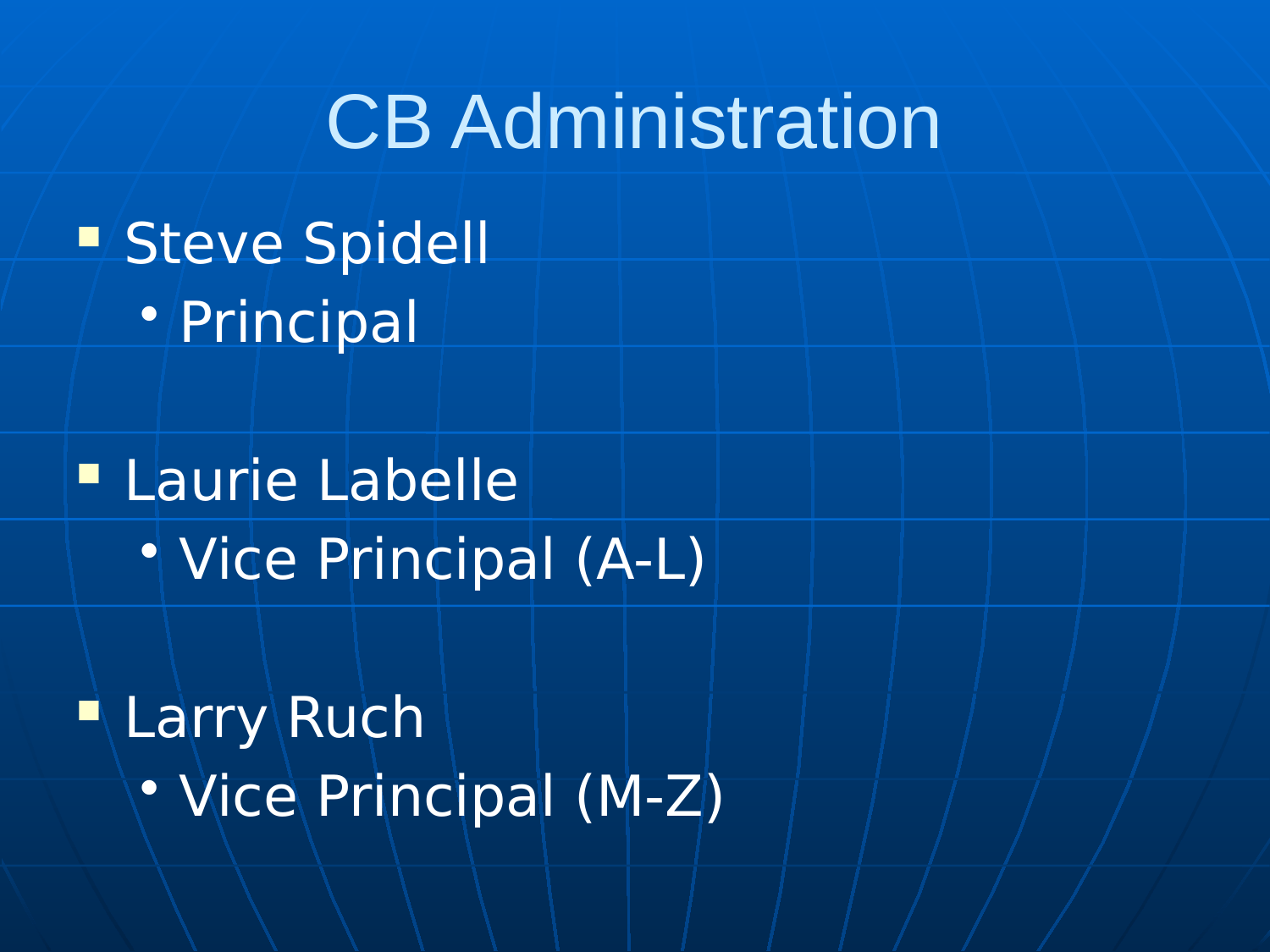

# CB Administration
Steve Spidell
Principal

Laurie Labelle
Vice Principal (A-L)

Larry Ruch
Vice Principal (M-Z)